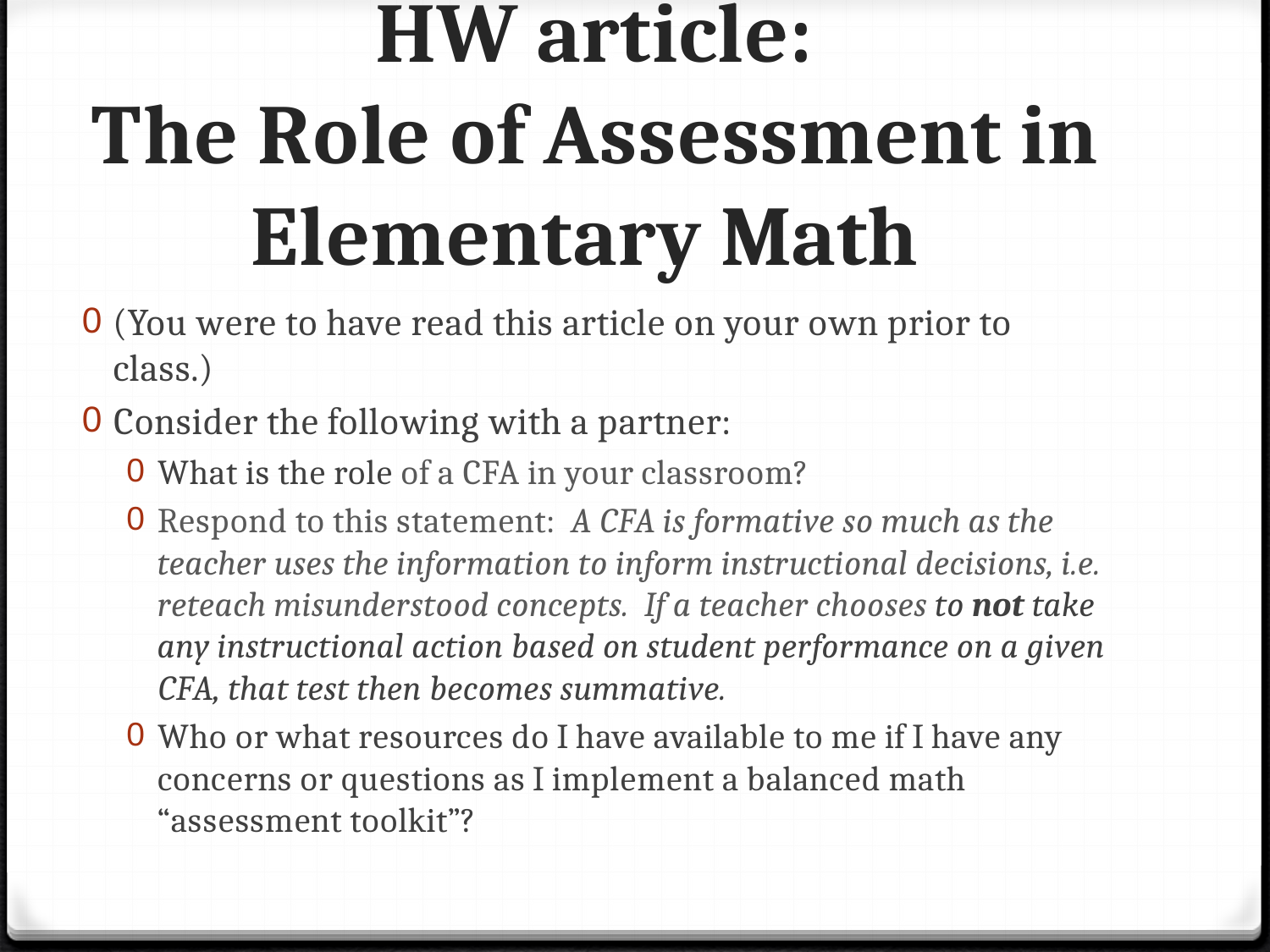

# HW article: The Role of Assessment in Elementary Math
(You were to have read this article on your own prior to class.)
Consider the following with a partner:
What is the role of a CFA in your classroom?
Respond to this statement:  A CFA is formative so much as the teacher uses the information to inform instructional decisions, i.e. reteach misunderstood concepts.  If a teacher chooses to not take any instructional action based on student performance on a given CFA, that test then becomes summative.
Who or what resources do I have available to me if I have any concerns or questions as I implement a balanced math “assessment toolkit”?